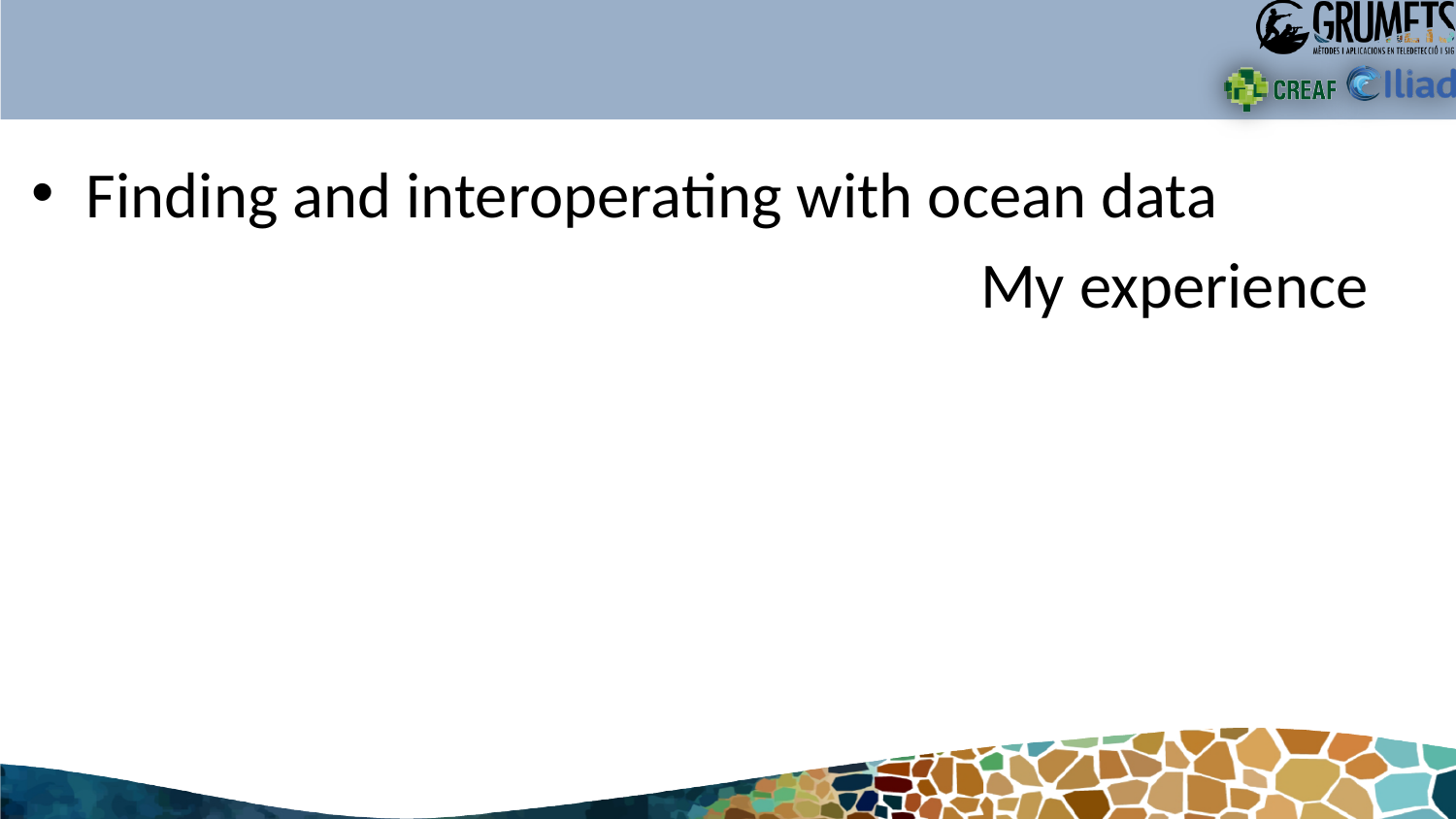

#
Finding and interoperating with ocean data
My experience